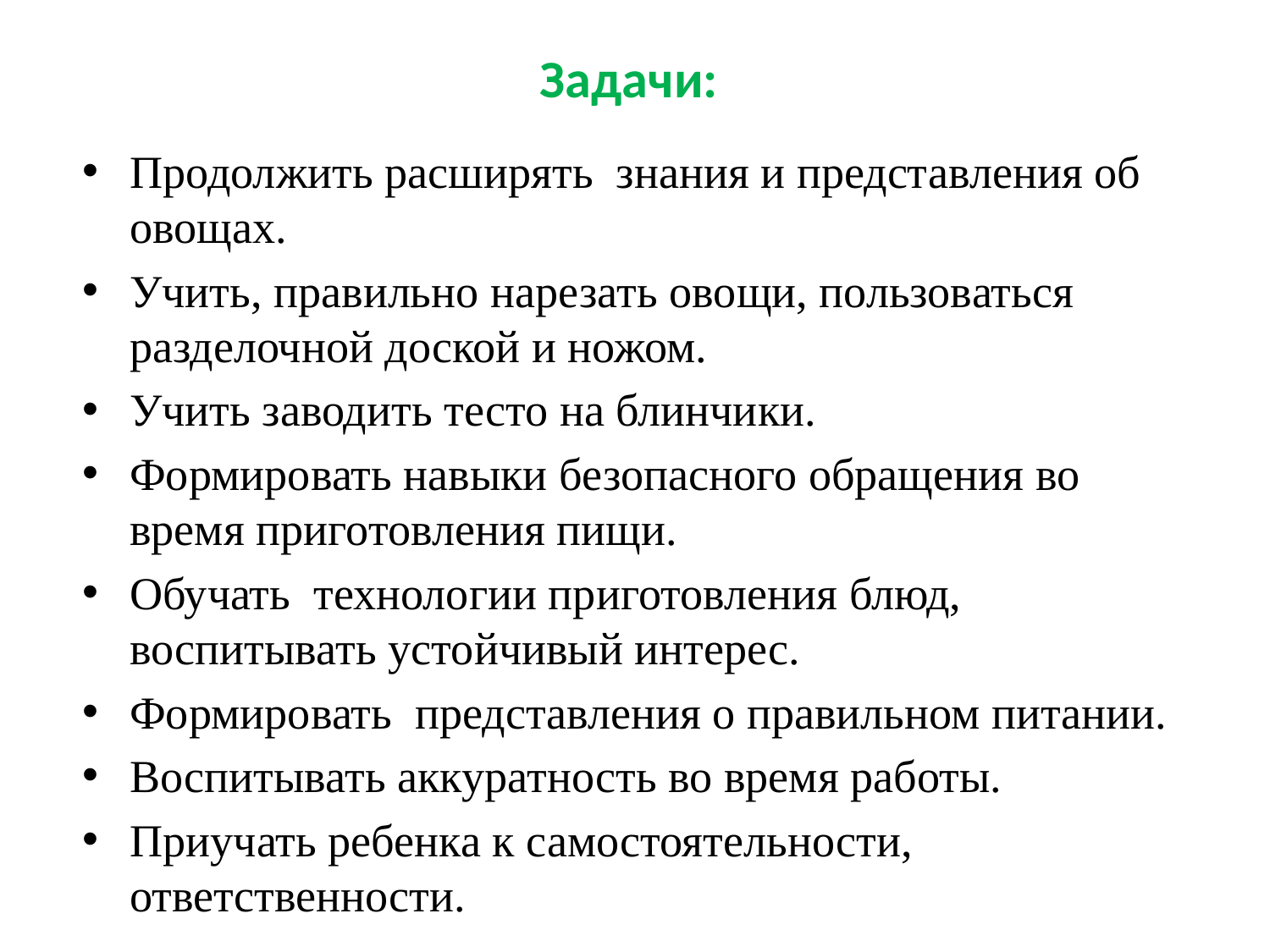

# Задачи:
Продолжить расширять  знания и представления об овощах.
Учить, правильно нарезать овощи, пользоваться  разделочной доской и ножом.
Учить заводить тесто на блинчики.
Формировать навыки безопасного обращения во время приготовления пищи.
Обучать  технологии приготовления блюд, воспитывать устойчивый интерес.
Формировать  представления о правильном питании.
Воспитывать аккуратность во время работы.
Приучать ребенка к самостоятельности, ответственности.